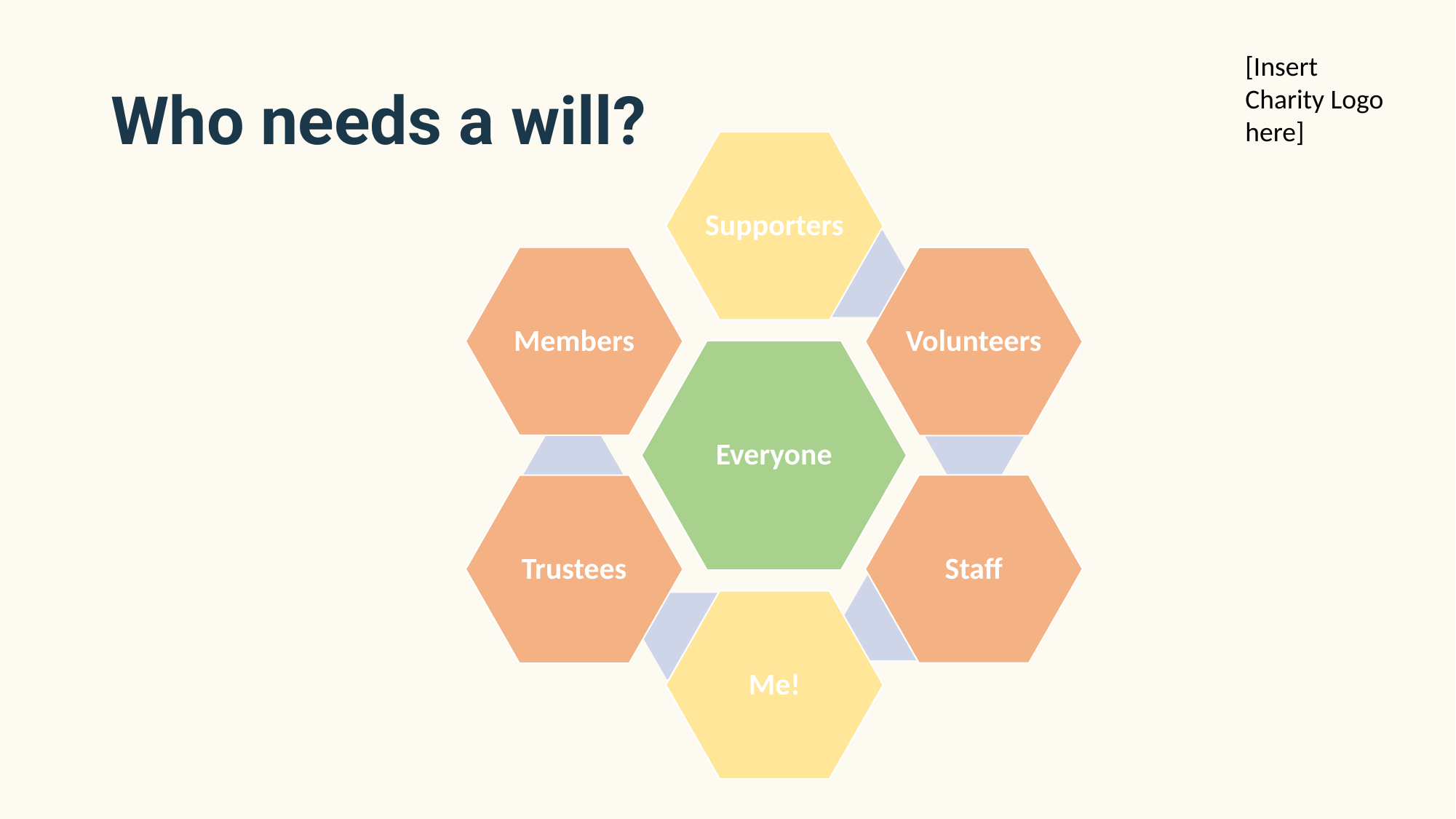

# Who needs a will?
[Insert Charity Logo here]

Everyone
Supporters
Volunteers
Staff
Me!
Trustees
Members